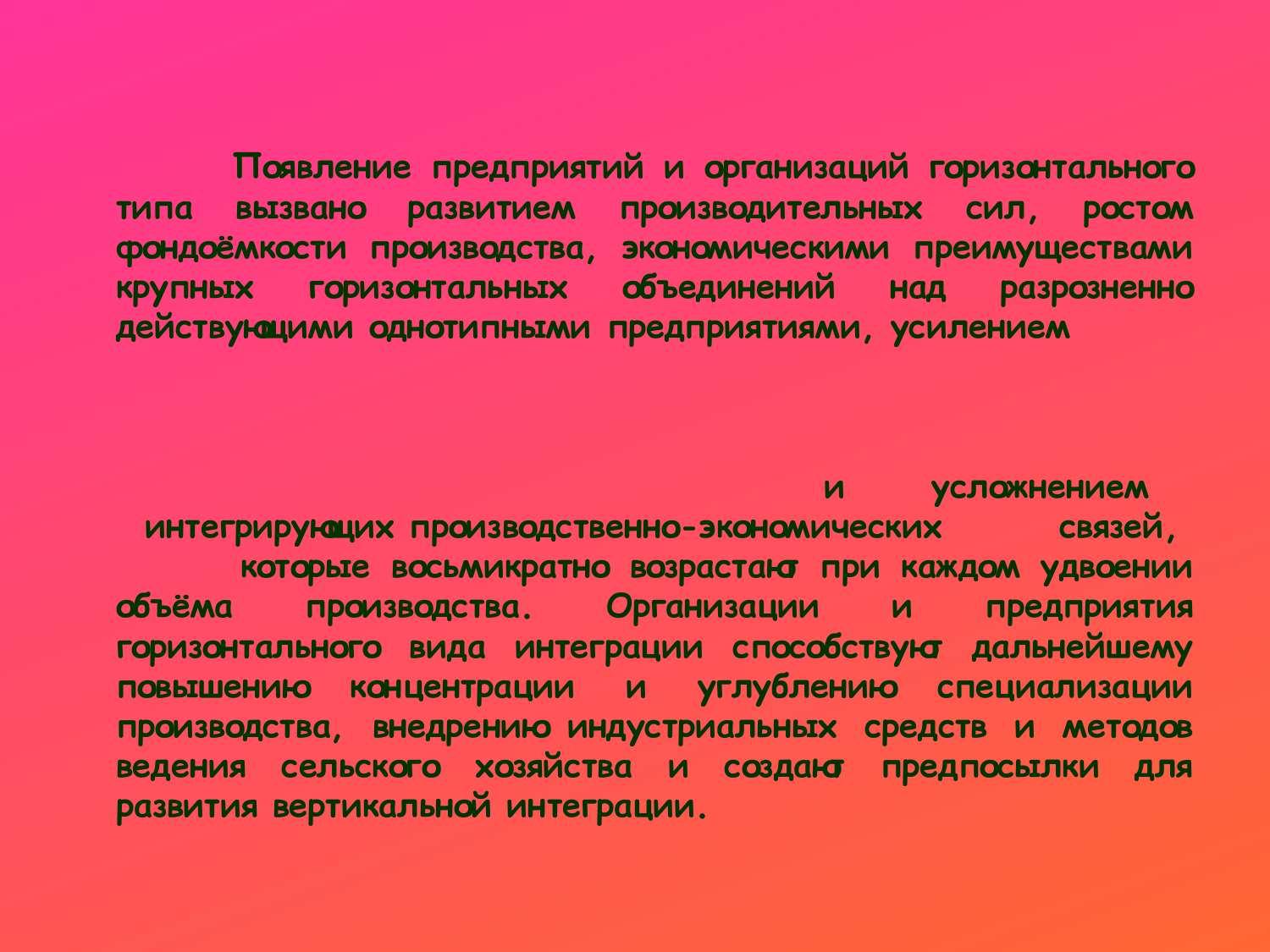

Появление предприятий и организаций горизонтального типа вызвано развитием производительных сил, ростом фондоёмкости производства, экономическими преимуществами крупных горизонтальных объединений над разрозненно действующими однотипными предприятиями, усилением                                                                                                                                                                                                                                                                                           и      усложнением      интегрирующих производственно-экономических        связей,        которые восьмикратно возрастают при каждом удвоении объёма производства. Организации и предприятия горизонтального вида интеграции способствуют дальнейшему повышению концентрации и углублению специализации производства, внедрению индустриальных средств и методов ведения сельского хозяйства и создают предпосылки для развития вертикальной интеграции.